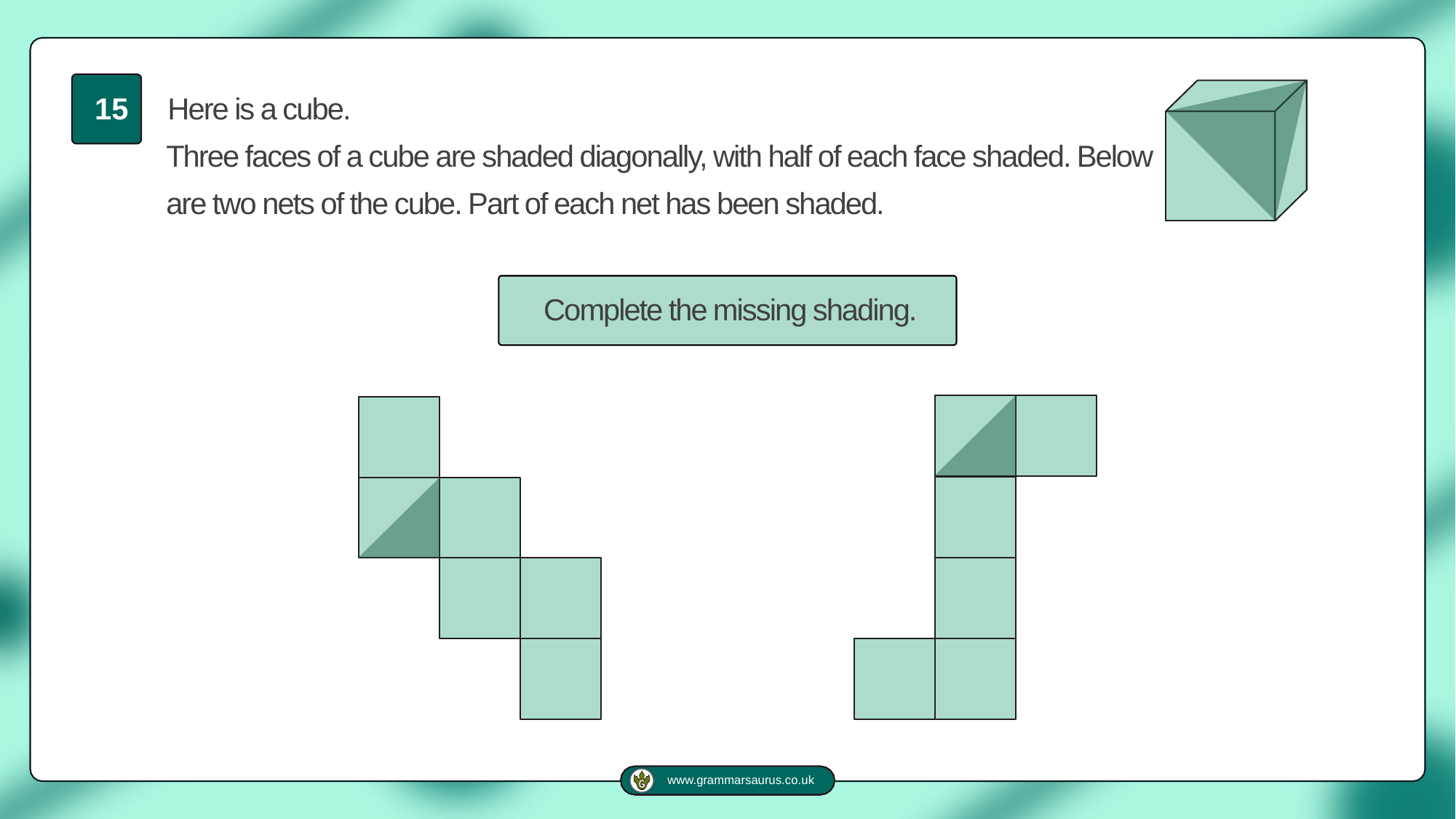

15	Here is a cube.
Three faces of a cube are shaded diagonally, with half of each face shaded. Below are two nets of the cube. Part of each net has been shaded.

Complete the missing shading.
www.grammarsaurus.co.uk